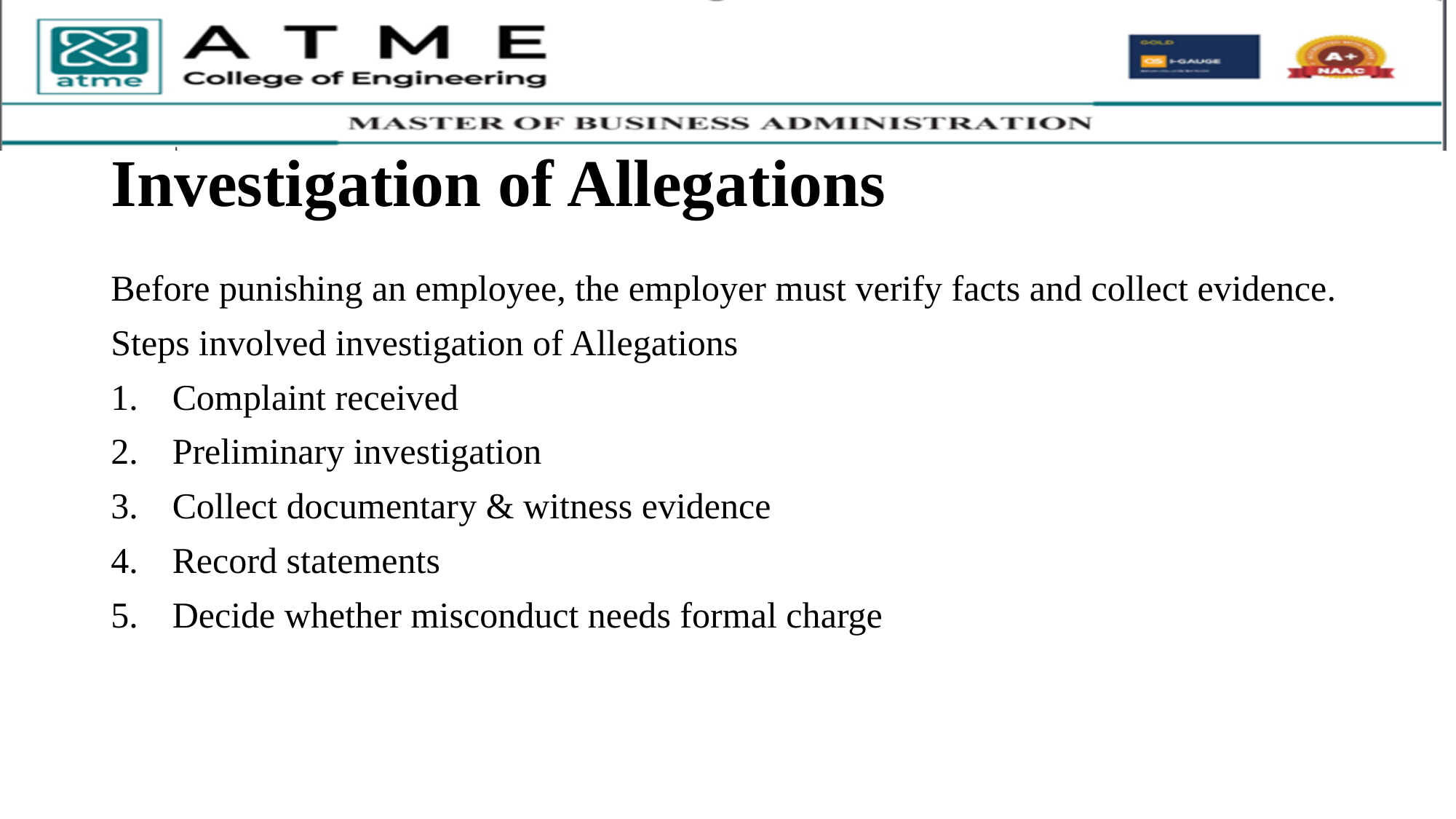

# Investigation of Allegations
Before punishing an employee, the employer must verify facts and collect evidence.
Steps involved investigation of Allegations
Complaint received
Preliminary investigation
Collect documentary & witness evidence
Record statements
Decide whether misconduct needs formal charge